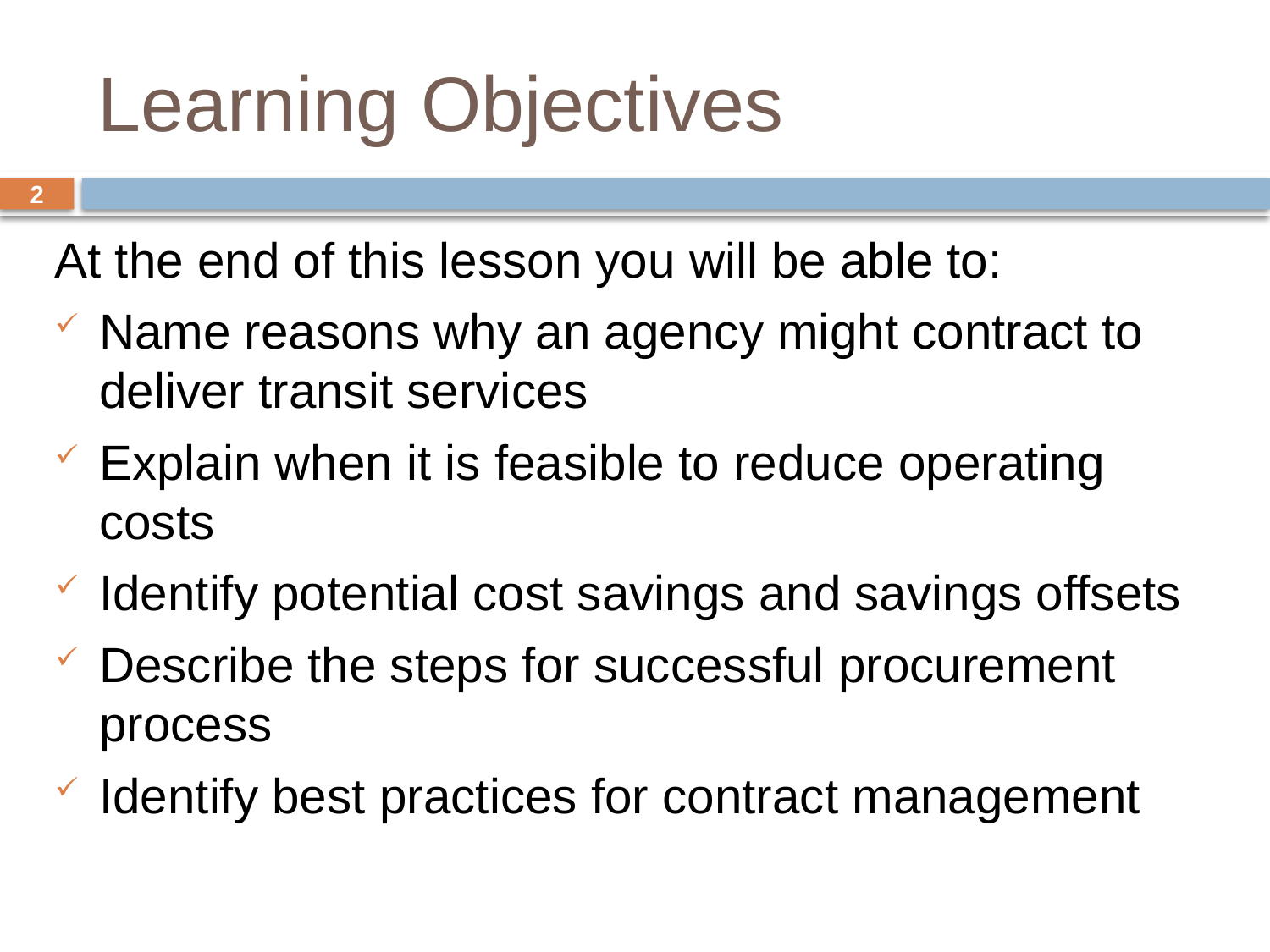

# Learning Objectives
2
At the end of this lesson you will be able to:
Name reasons why an agency might contract to deliver transit services
Explain when it is feasible to reduce operating costs
Identify potential cost savings and savings offsets
Describe the steps for successful procurement process
Identify best practices for contract management